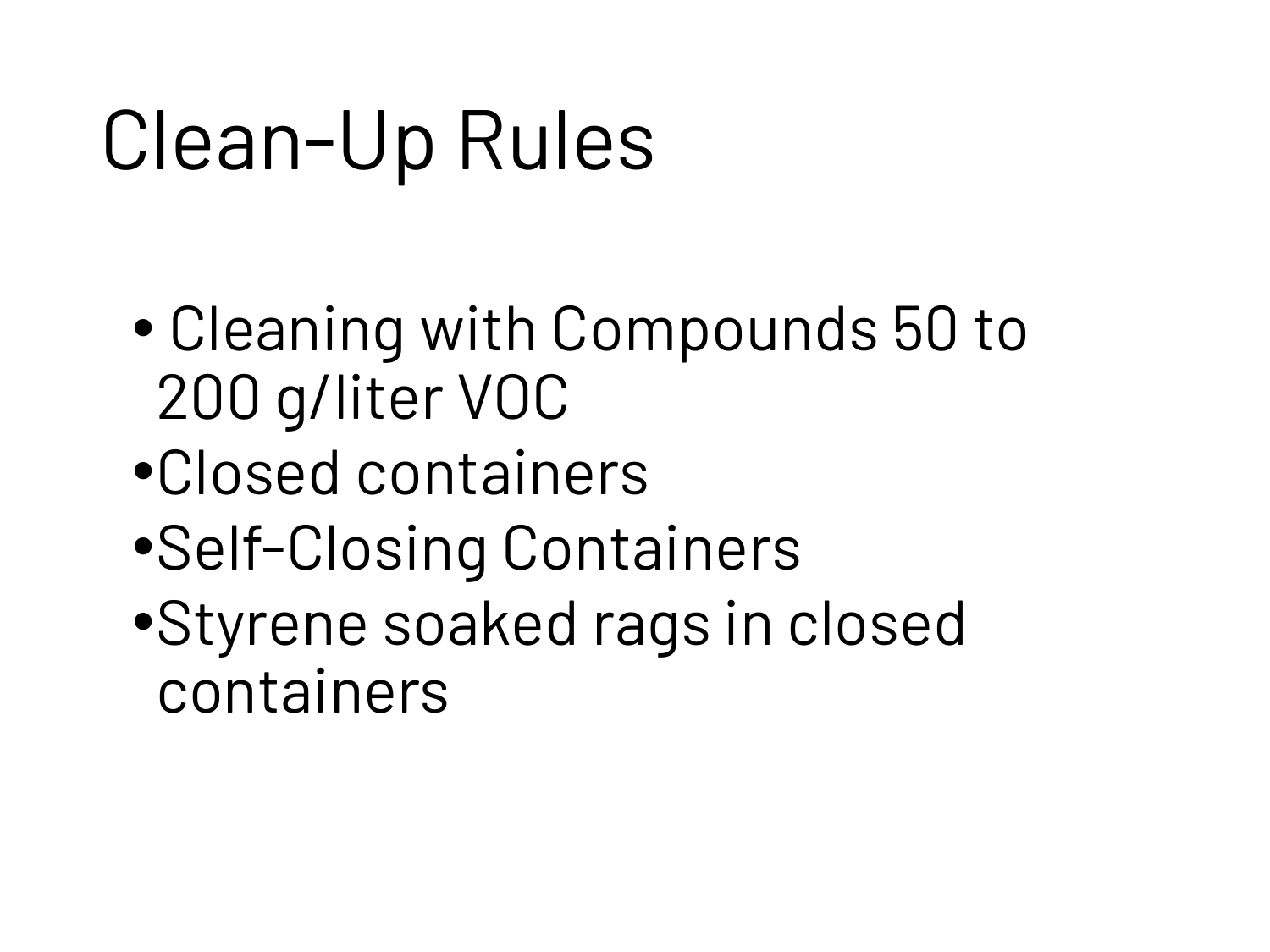

# Clean-Up Rules
 Cleaning with Compounds 50 to 200 g/liter VOC
Closed containers
Self-Closing Containers
Styrene soaked rags in closed containers